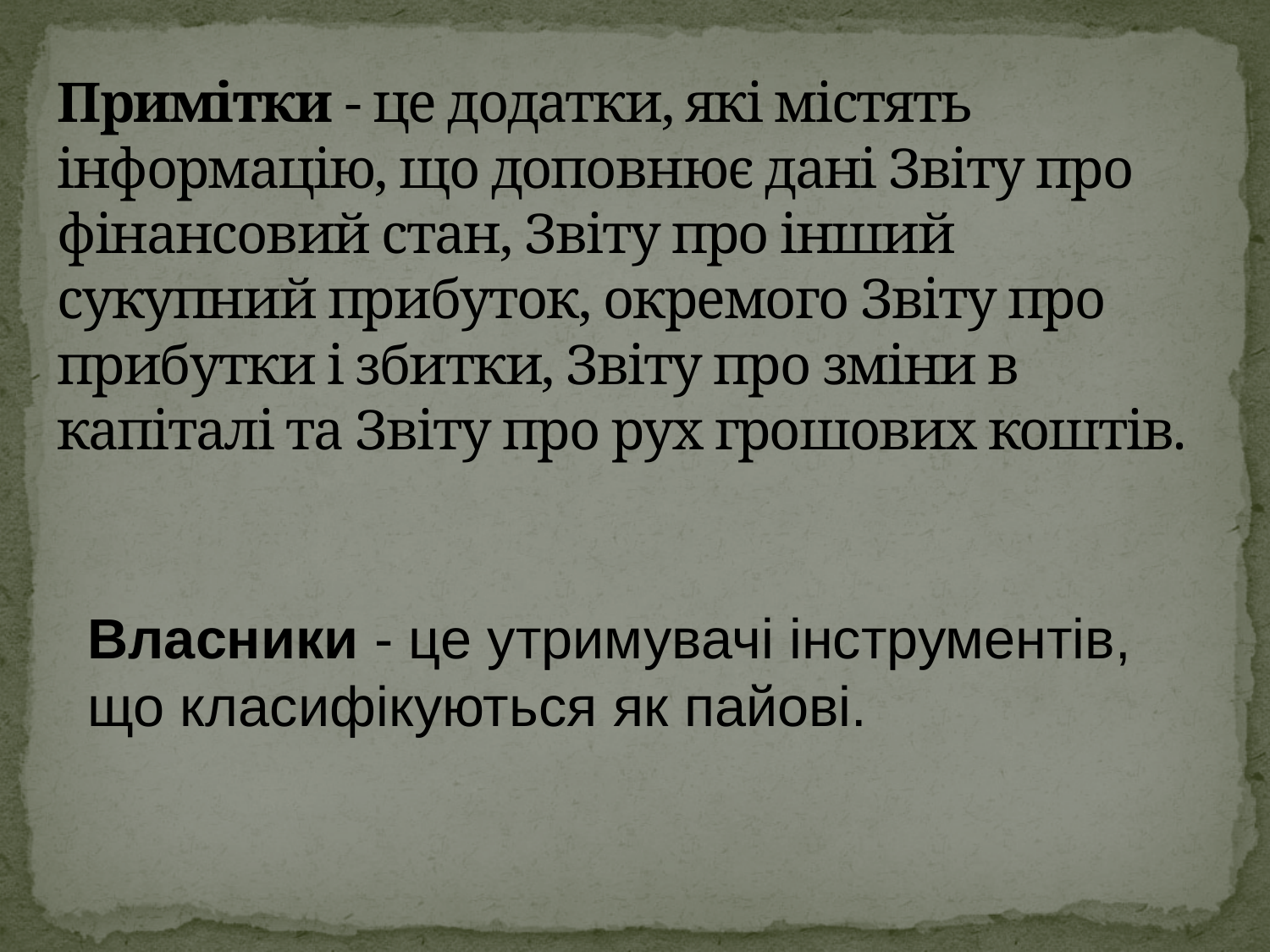

# Примітки - це додатки, які містять інформацію, що доповнює дані Звіту про фінансовий стан, Звіту про інший сукупний прибуток, окремого Звіту про прибутки і збитки, Звіту про зміни в капіталі та Звіту про рух грошових коштів.
Власники - це утримувачі інструментів, що класифікуються як пайові.